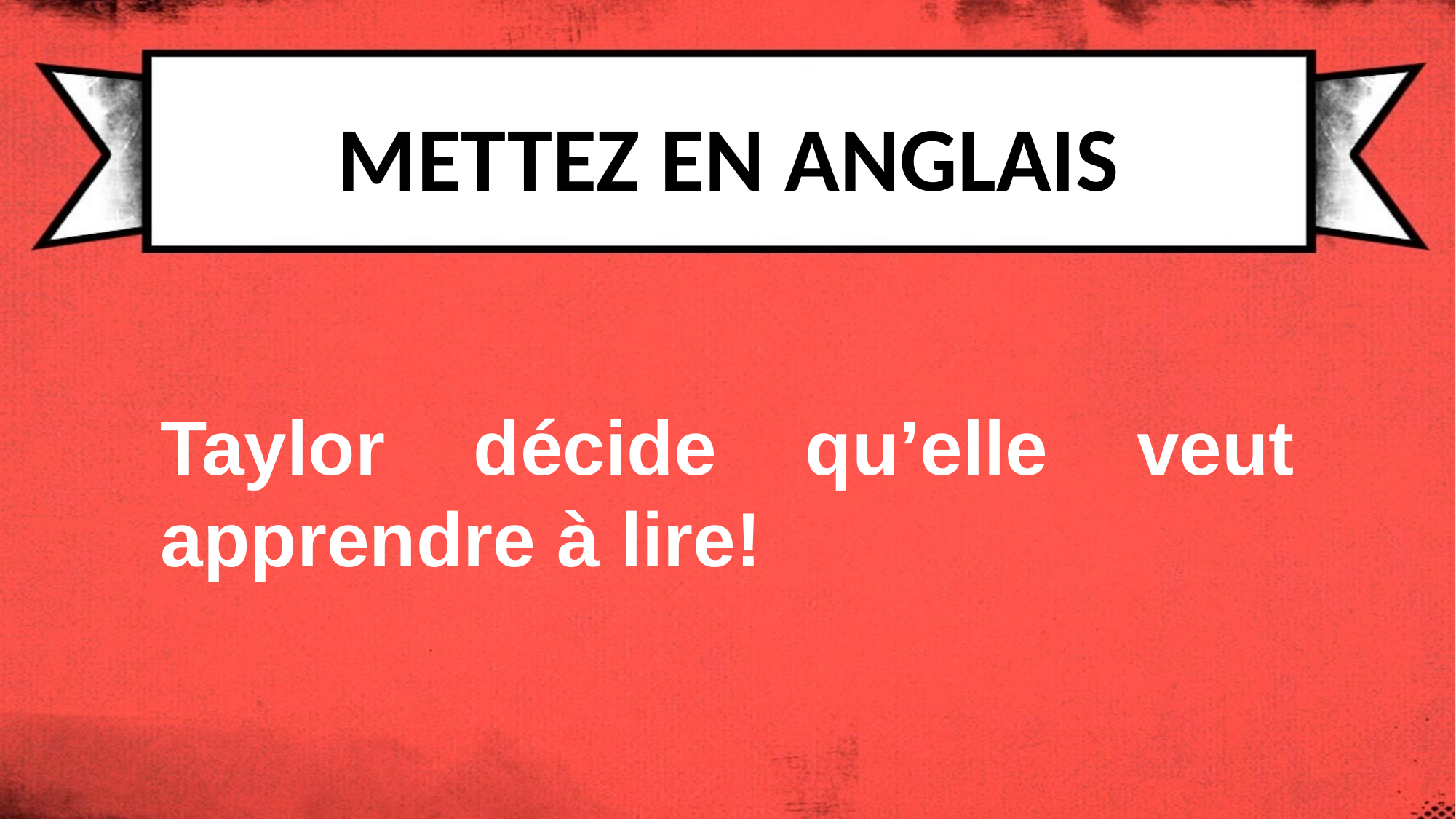

# METTEZ EN ANGLAIS
Taylor décide qu’elle veut apprendre à lire!